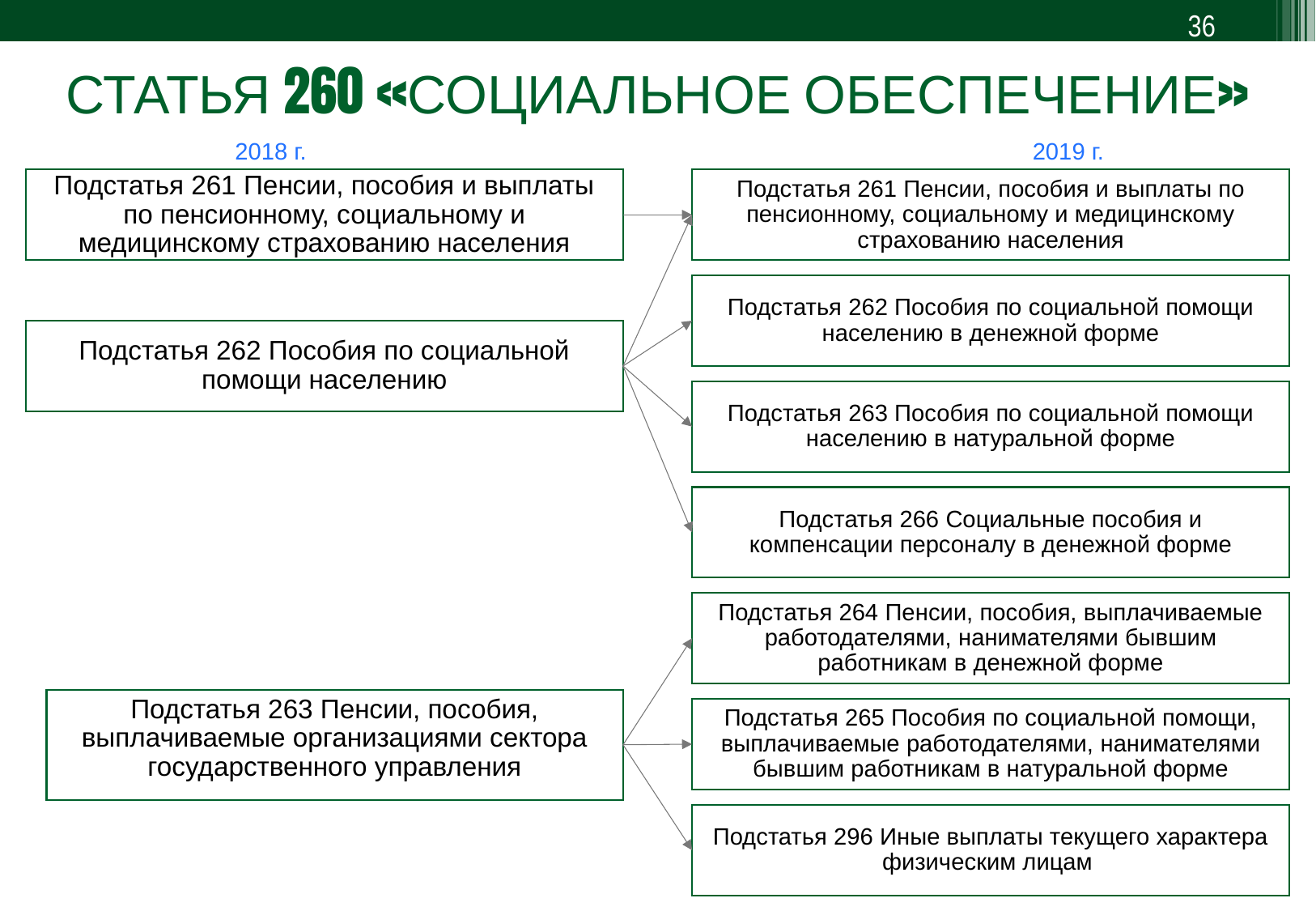

36
СТАТЬЯ 260 «СОЦИАЛЬНОЕ ОБЕСПЕЧЕНИЕ»
2018 г.
2019 г.

Подстатья 261 Пенсии, пособия и выплаты по пенсионному, социальному и медицинскому страхованию населения

Подстатья 261 Пенсии, пособия и выплаты по пенсионному, социальному и медицинскому страхованию населения

Подстатья 262 Пособия по социальной помощи населению в денежной форме

Подстатья 262 Пособия по социальной помощи населению

Подстатья 263 Пособия по социальной помощи населению в натуральной форме

Подстатья 266 Социальные пособия и компенсации персоналу в денежной форме

Подстатья 264 Пенсии, пособия, выплачиваемые работодателями, нанимателями бывшим работникам в денежной форме
Подстатья 263 Пенсии, пособия, выплачиваемые организациями сектора государственного управления

Подстатья 265 Пособия по социальной помощи, выплачиваемые работодателями, нанимателями бывшим работникам в натуральной форме

Подстатья 296 Иные выплаты текущего характера физическим лицам